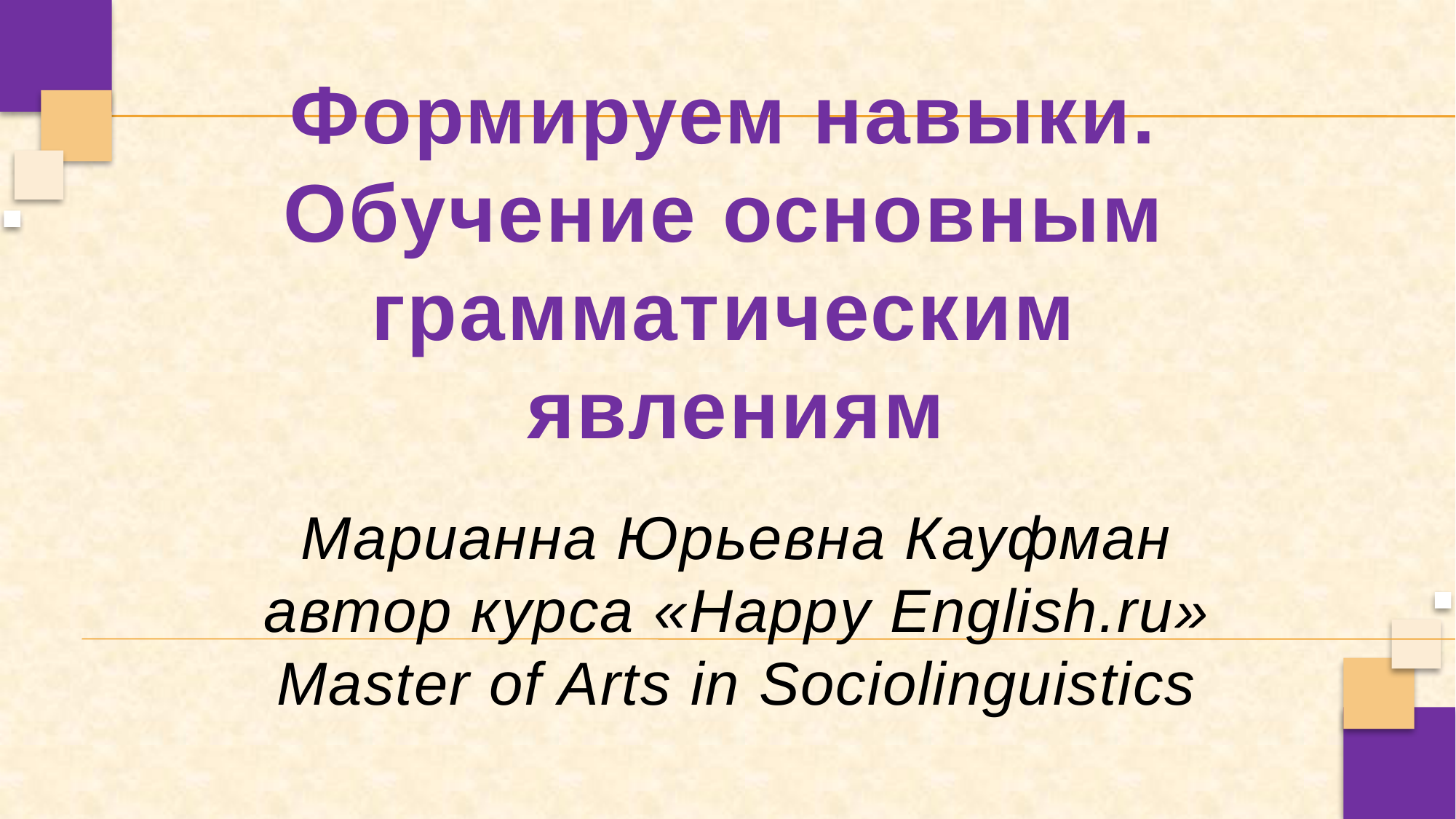

Формируем навыки.
Обучение основным
грамматическим
явлениям
Марианна Юрьевна Кауфман
автор курса «Happy English.ru»
Master of Arts in Sociolinguistics